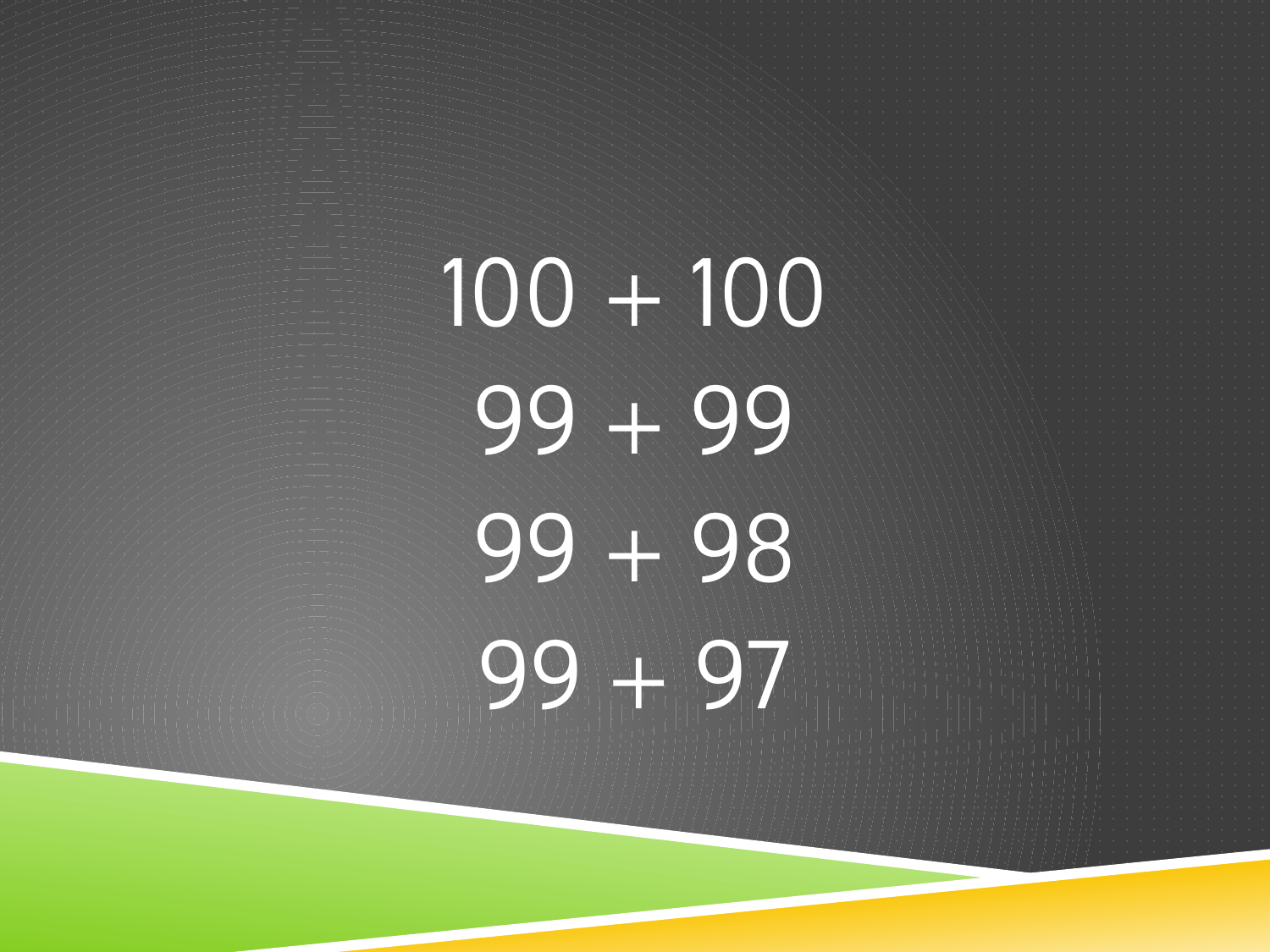

100 + 100
99 + 99
99 + 98
99 + 97